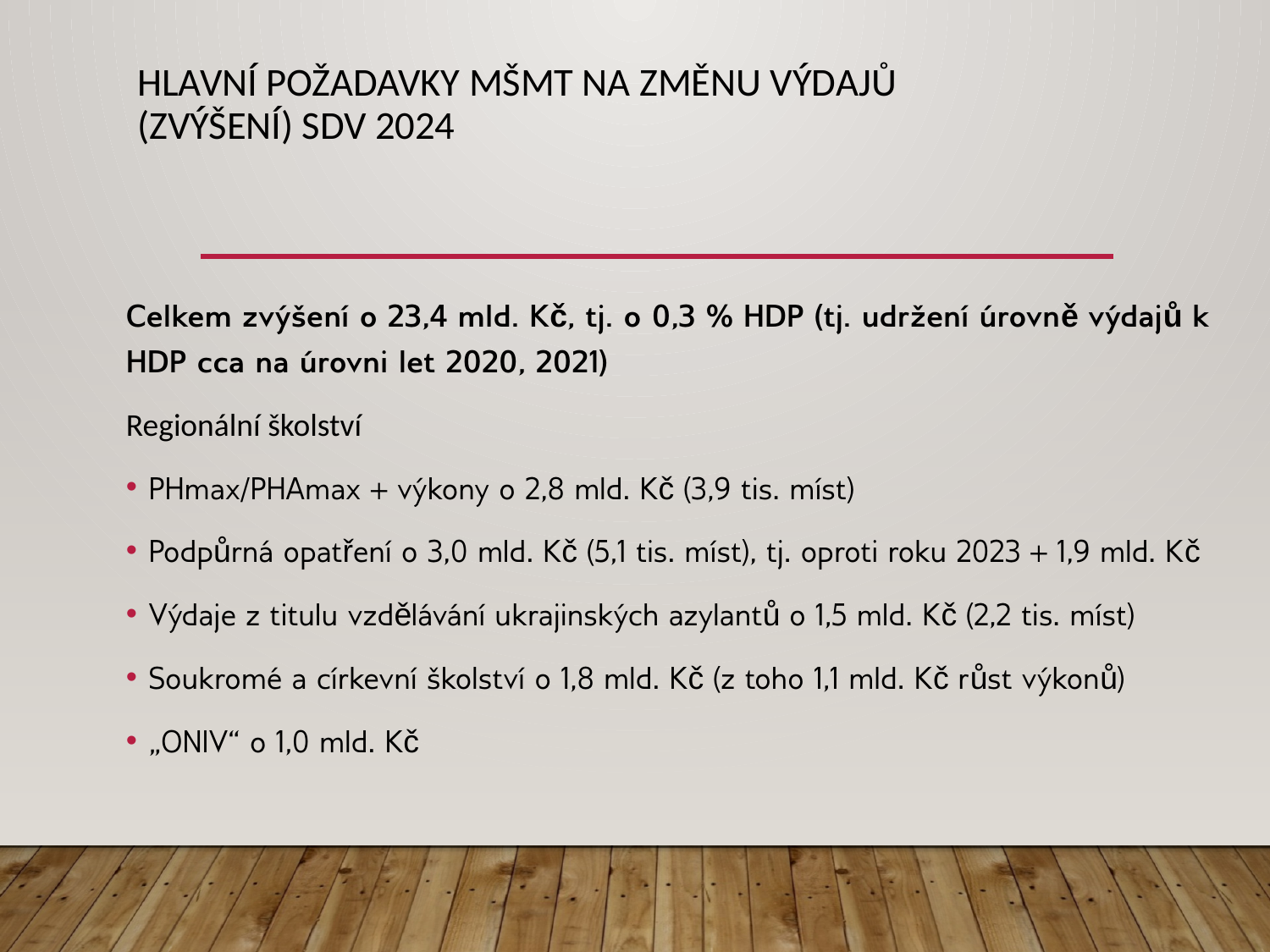

# Hlavní požadavky MŠMT na změnu výdajů (zvýšení) SDV 2024
Celkem zvýšení o 23,4 mld. Kč, tj. o 0,3 % HDP (tj. udržení úrovně výdajů k HDP cca na úrovni let 2020, 2021)
Regionální školství
PHmax/PHAmax + výkony o 2,8 mld. Kč (3,9 tis. míst)
Podpůrná opatření o 3,0 mld. Kč (5,1 tis. míst), tj. oproti roku 2023 + 1,9 mld. Kč
Výdaje z titulu vzdělávání ukrajinských azylantů o 1,5 mld. Kč (2,2 tis. míst)
Soukromé a církevní školství o 1,8 mld. Kč (z toho 1,1 mld. Kč růst výkonů)
„ONIV“ o 1,0 mld. Kč